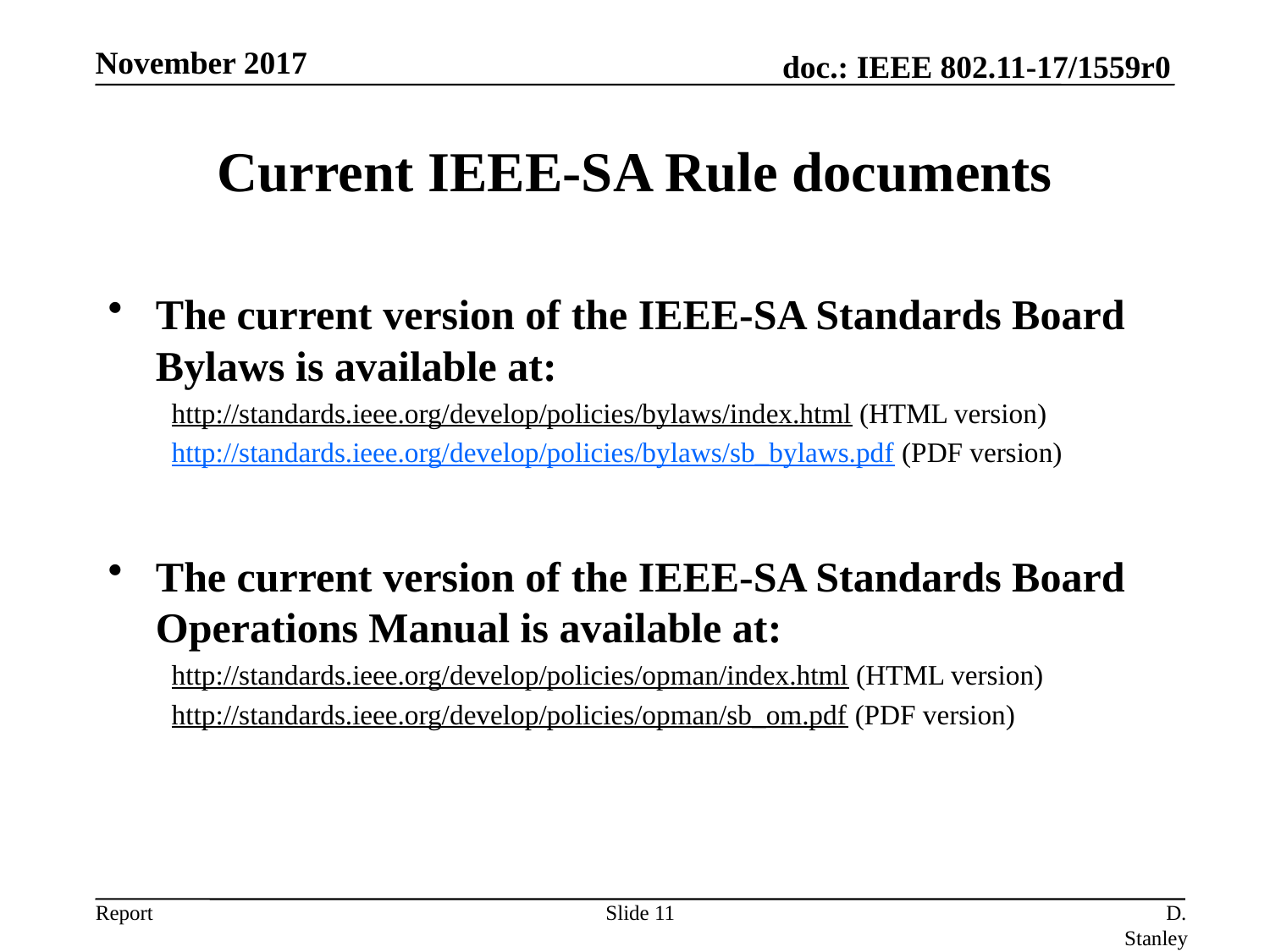

November 2017
# Current IEEE-SA Rule documents

The current version of the IEEE-SA Standards Board Bylaws is available at:
http://standards.ieee.org/develop/policies/bylaws/index.html (HTML version)
http://standards.ieee.org/develop/policies/bylaws/sb_bylaws.pdf (PDF version)

The current version of the IEEE-SA Standards Board Operations Manual is available at:
http://standards.ieee.org/develop/policies/opman/index.html (HTML version)
http://standards.ieee.org/develop/policies/opman/sb_om.pdf (PDF version)

Slide 11
D. Stanley, HP Enterprise